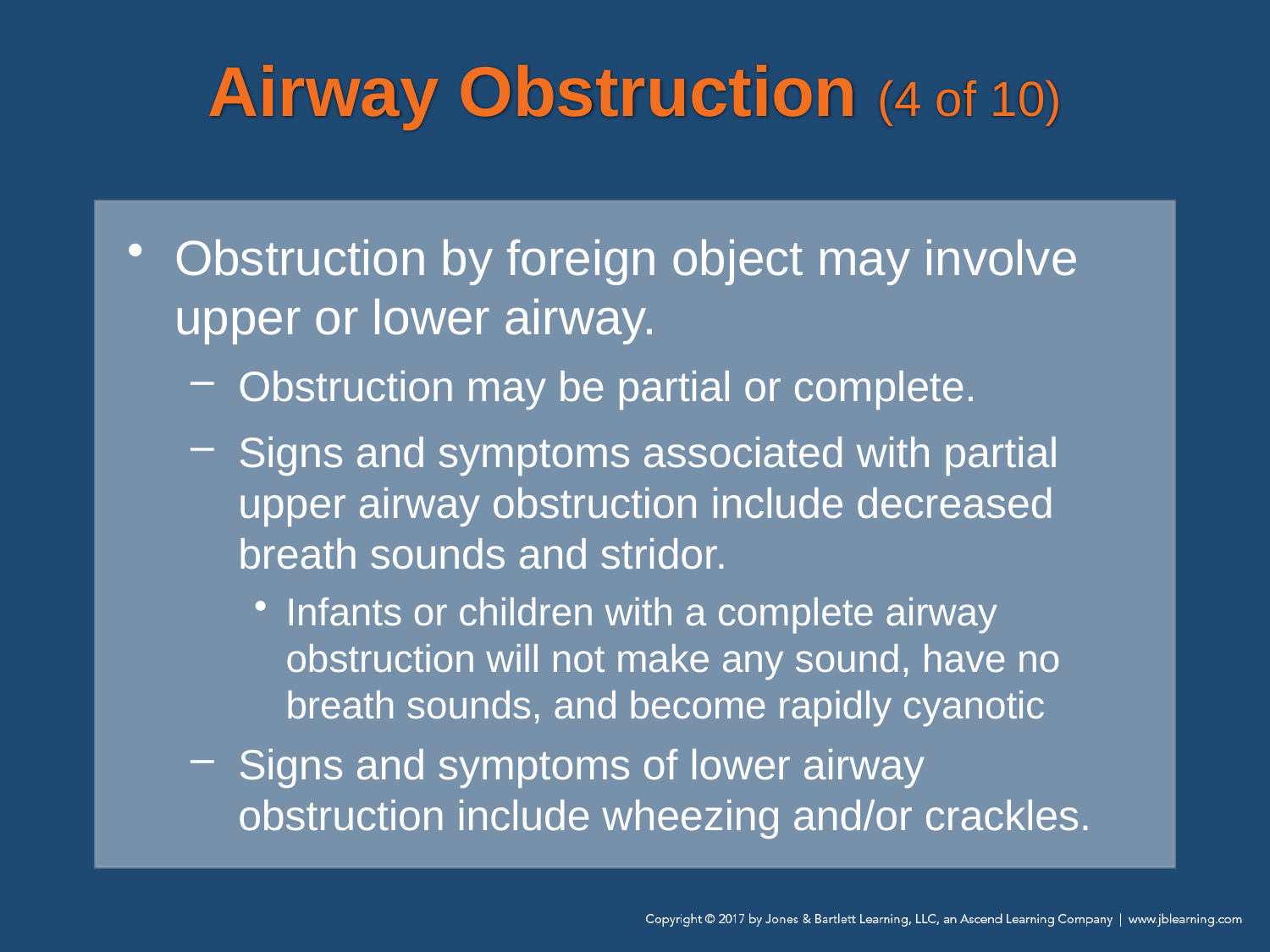

# Airway Obstruction (4 of 10)
Obstruction by foreign object may involve upper or lower airway.
Obstruction may be partial or complete.
Signs and symptoms associated with partial upper airway obstruction include decreased breath sounds and stridor.
Infants or children with a complete airway obstruction will not make any sound, have no breath sounds, and become rapidly cyanotic
Signs and symptoms of lower airway obstruction include wheezing and/or crackles.